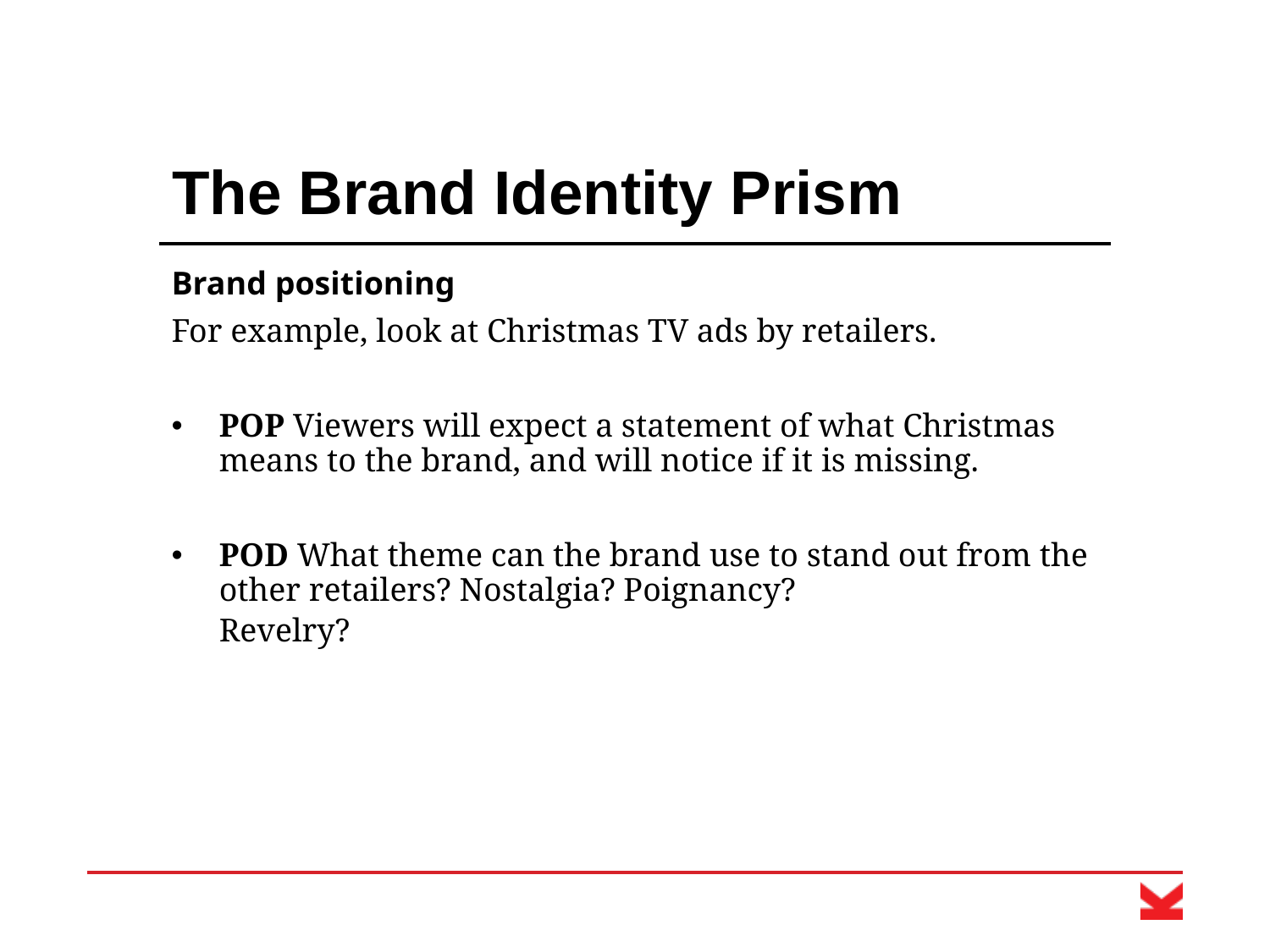

# The Brand Identity Prism
Brand positioning
For example, look at Christmas TV ads by retailers.

POP Viewers will expect a statement of what Christmas means to the brand, and will notice if it is missing.

POD What theme can the brand use to stand out from the other retailers? Nostalgia? Poignancy?
Revelry?